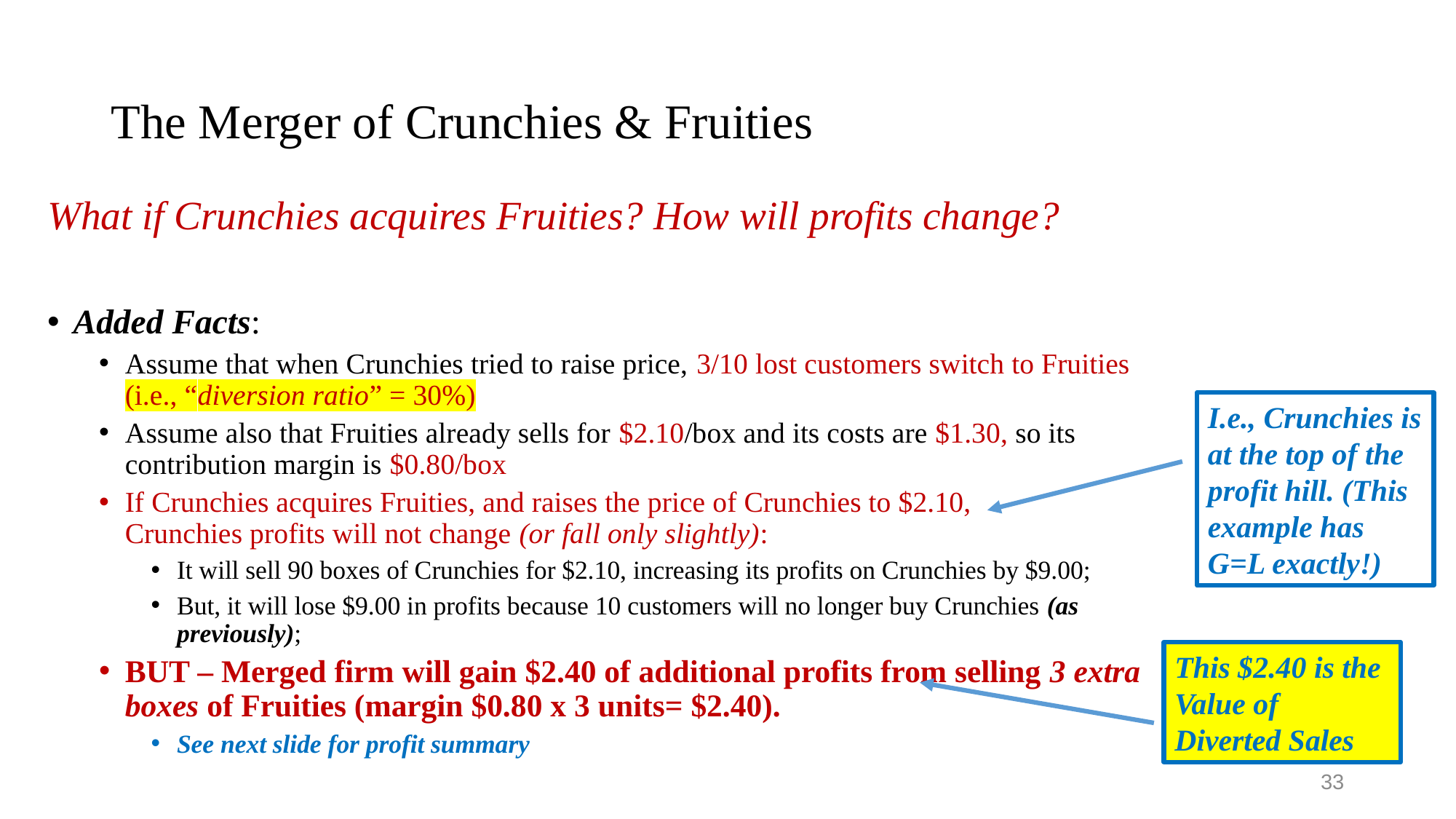

# The Merger of Crunchies & Fruities
What if Crunchies acquires Fruities? How will profits change?

Added Facts:
Assume that when Crunchies tried to raise price, 3/10 lost customers switch to Fruities
(i.e., “diversion ratio” = 30%)
Assume also that Fruities already sells for $2.10/box and its costs are $1.30, so its contribution margin is $0.80/box
If Crunchies acquires Fruities, and raises the price of Crunchies to $2.10,
Crunchies profits will not change (or fall only slightly):
It will sell 90 boxes of Crunchies for $2.10, increasing its profits on Crunchies by $9.00;
But, it will lose $9.00 in profits because 10 customers will no longer buy Crunchies (as previously);
BUT – Merged firm will gain $2.40 of additional profits from selling 3 extra boxes of Fruities (margin $0.80 x 3 units= $2.40).
See next slide for profit summary
I.e., Crunchies is at the top of the profit hill. (This example has G=L exactly!)
This $2.40 is the Value of Diverted Sales
33